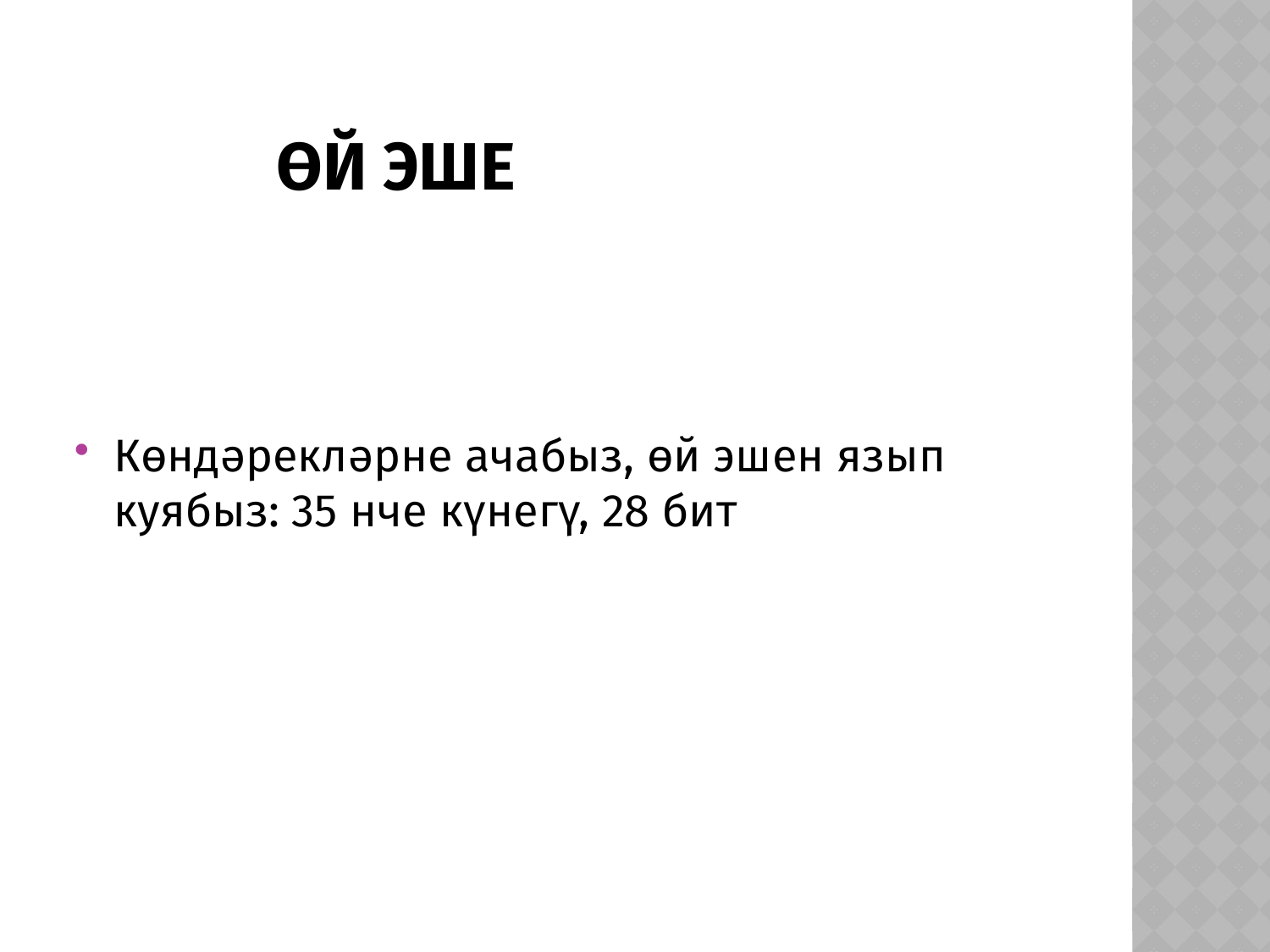

# Өй эше

Көндәрекләрне ачабыз, өй эшен язып куябыз: 35 нче күнегү, 28 бит